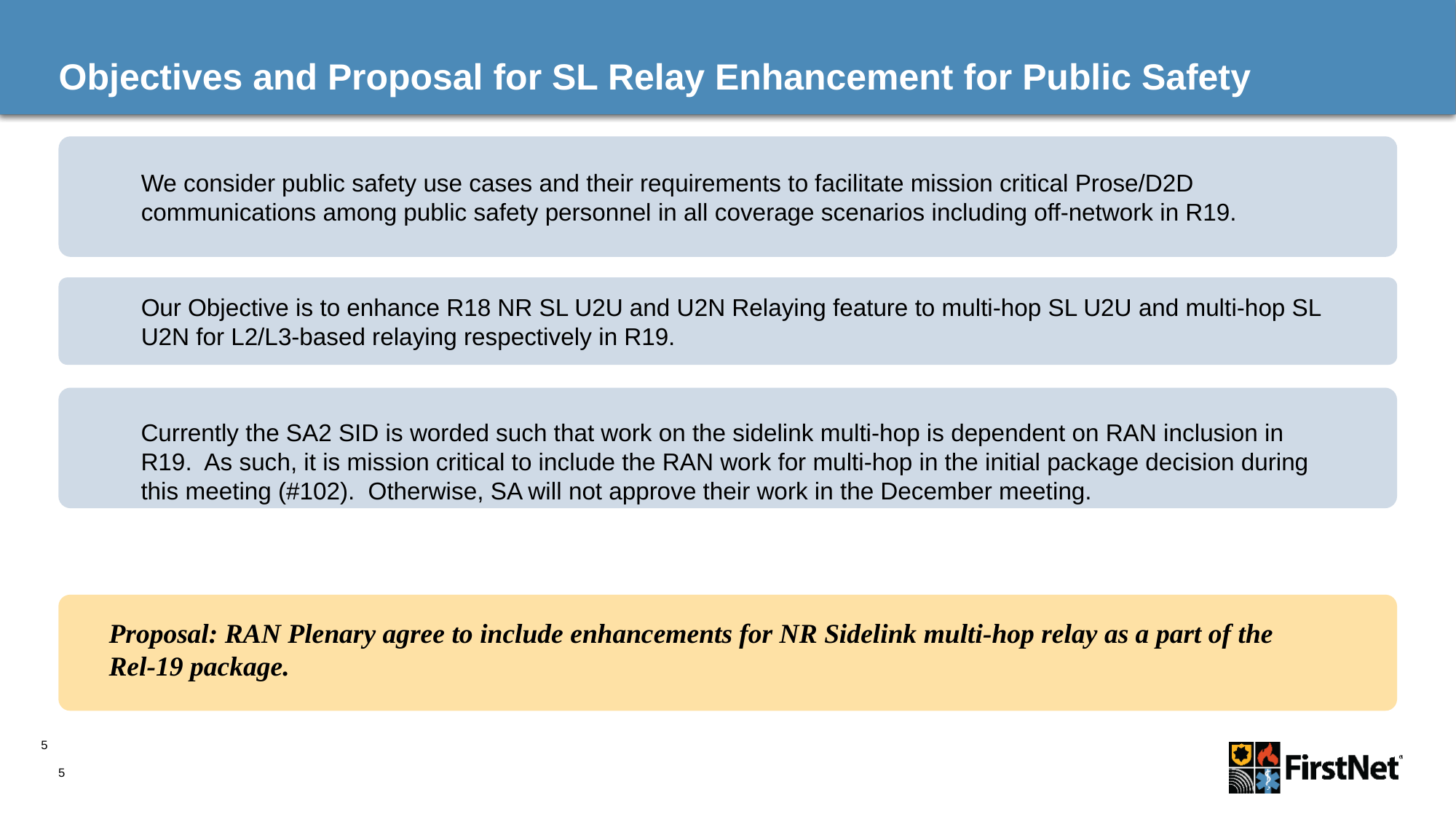

# Objectives and Proposal for SL Relay Enhancement for Public Safety

We consider public safety use cases and their requirements to facilitate mission critical Prose/D2D communications among public safety personnel in all coverage scenarios including off-network in R19.

Our Objective is to enhance R18 NR SL U2U and U2N Relaying feature to multi-hop SL U2U and multi-hop SL U2N for L2/L3-based relaying respectively in R19.

Currently the SA2 SID is worded such that work on the sidelink multi-hop is dependent on RAN inclusion in R19.  As such, it is mission critical to include the RAN work for multi-hop in the initial package decision during this meeting (#102).  Otherwise, SA will not approve their work in the December meeting.

Proposal: RAN Plenary agree to include enhancements for NR Sidelink multi-hop relay as a part of the Rel-19 package.

5
5